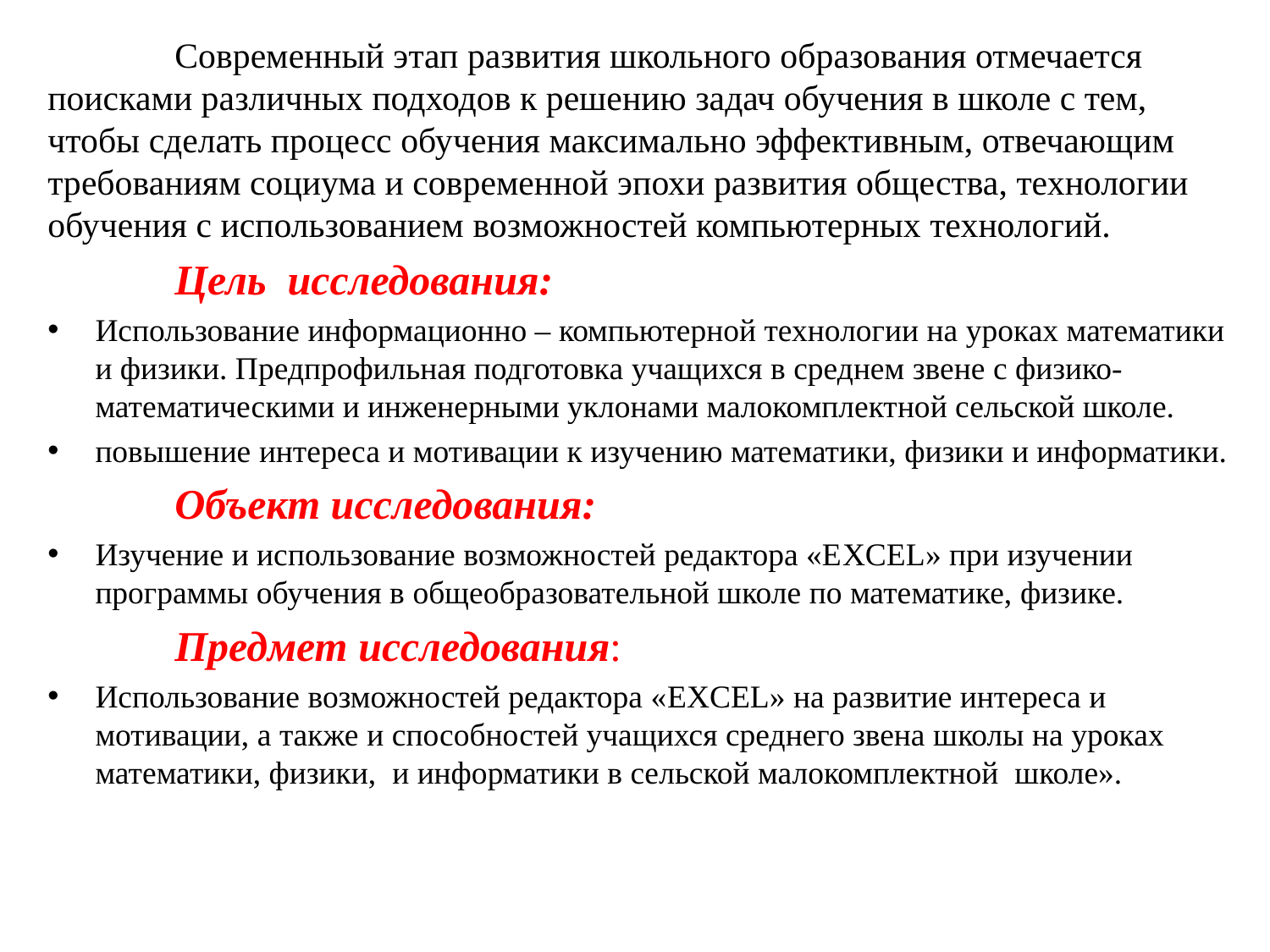

Современный этап развития школьного образования отмечается поисками различных подходов к решению задач обучения в школе с тем, чтобы сделать процесс обучения максимально эффективным, отвечающим требованиям социума и современной эпохи развития общества, технологии обучения с использованием возможностей компьютерных технологий.
	Цель  исследования:
Использование информационно – компьютерной технологии на уроках математики и физики. Предпрофильная подготовка учащихся в среднем звене с физико-математическими и инженерными уклонами малокомплектной сельской школе.
повышение интереса и мотивации к изучению математики, физики и информатики.
	Объект исследования:
Изучение и использование возможностей редактора «ЕXCEL» при изучении программы обучения в общеобразовательной школе по математике, физике.
	Предмет исследования:
Использование возможностей редактора «EXCEL» на развитие интереса и  мотивации, а также и способностей учащихся среднего звена школы на уроках математики, физики,  и информатики в сельской малокомплектной  школе».